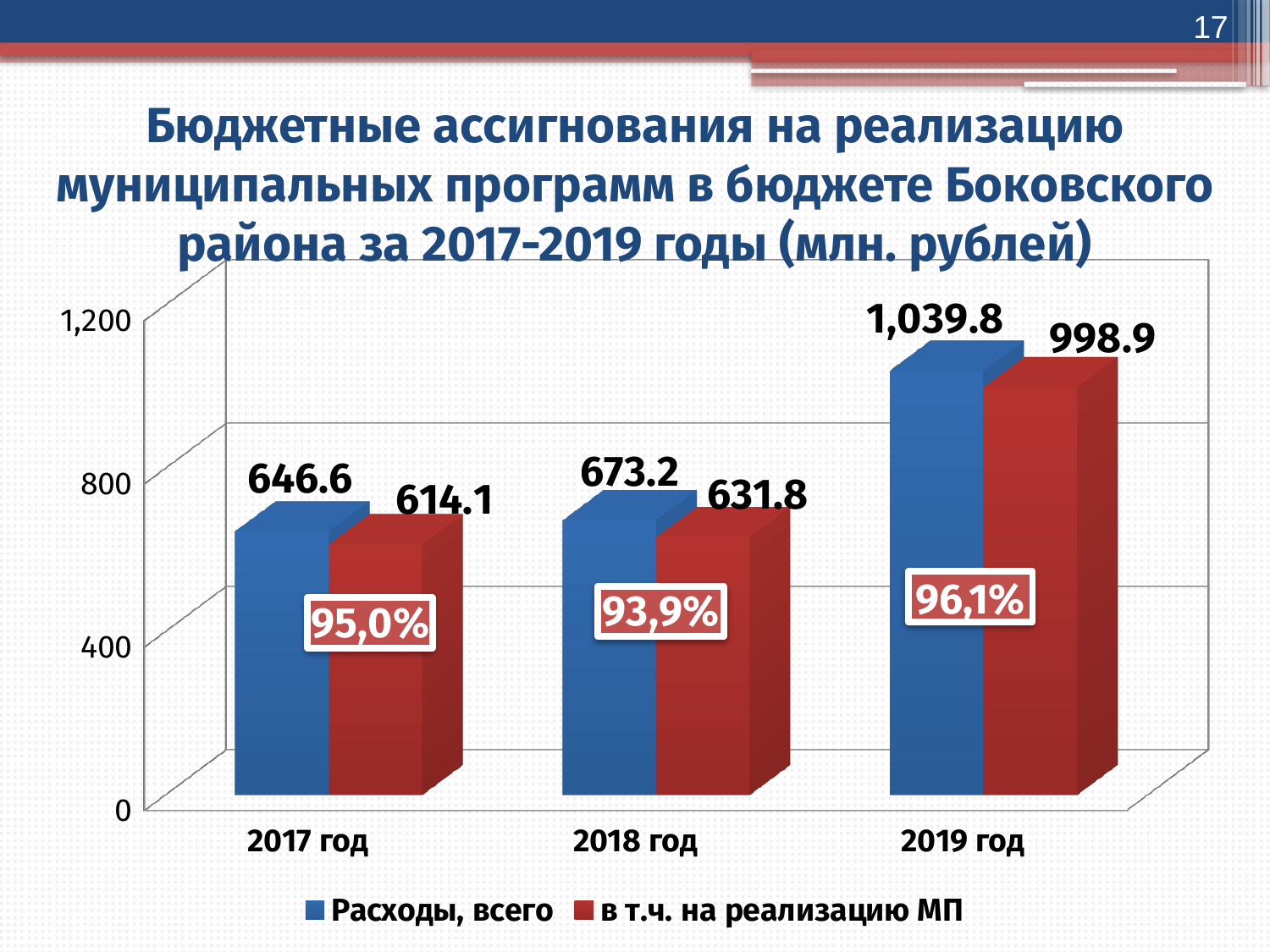

17
# Бюджетные ассигнования на реализацию муниципальных программ в бюджете Боковского района за 2017-2019 годы (млн. рублей)

[unsupported chart]

96,1%